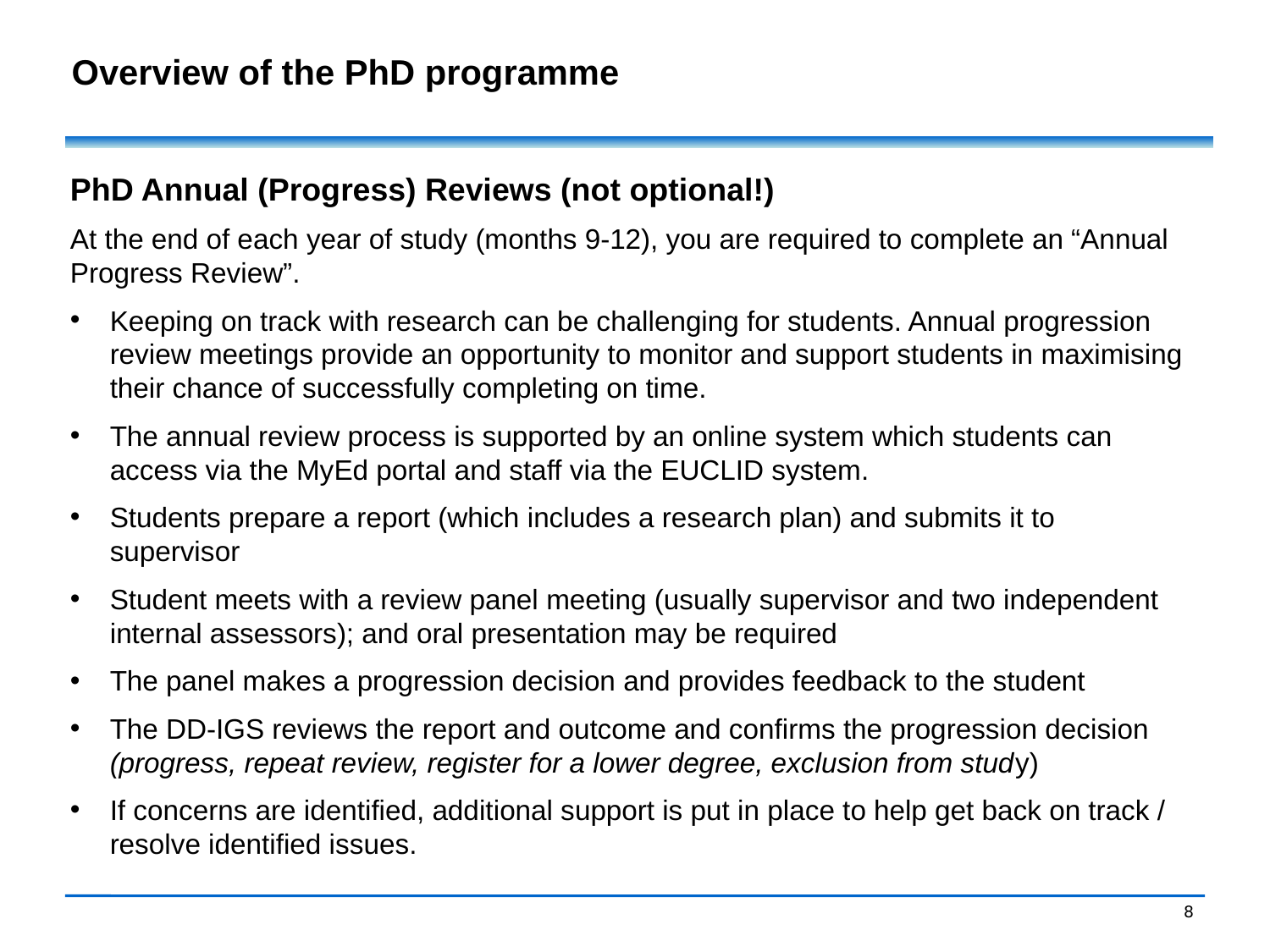

# Overview of the PhD programme
PhD Annual (Progress) Reviews (not optional!)
At the end of each year of study (months 9-12), you are required to complete an “Annual Progress Review”.
Keeping on track with research can be challenging for students. Annual progression review meetings provide an opportunity to monitor and support students in maximising their chance of successfully completing on time.
The annual review process is supported by an online system which students can access via the MyEd portal and staff via the EUCLID system.
Students prepare a report (which includes a research plan) and submits it to supervisor
Student meets with a review panel meeting (usually supervisor and two independent internal assessors); and oral presentation may be required
The panel makes a progression decision and provides feedback to the student
The DD-IGS reviews the report and outcome and confirms the progression decision (progress, repeat review, register for a lower degree, exclusion from study)
If concerns are identified, additional support is put in place to help get back on track / resolve identified issues.
8